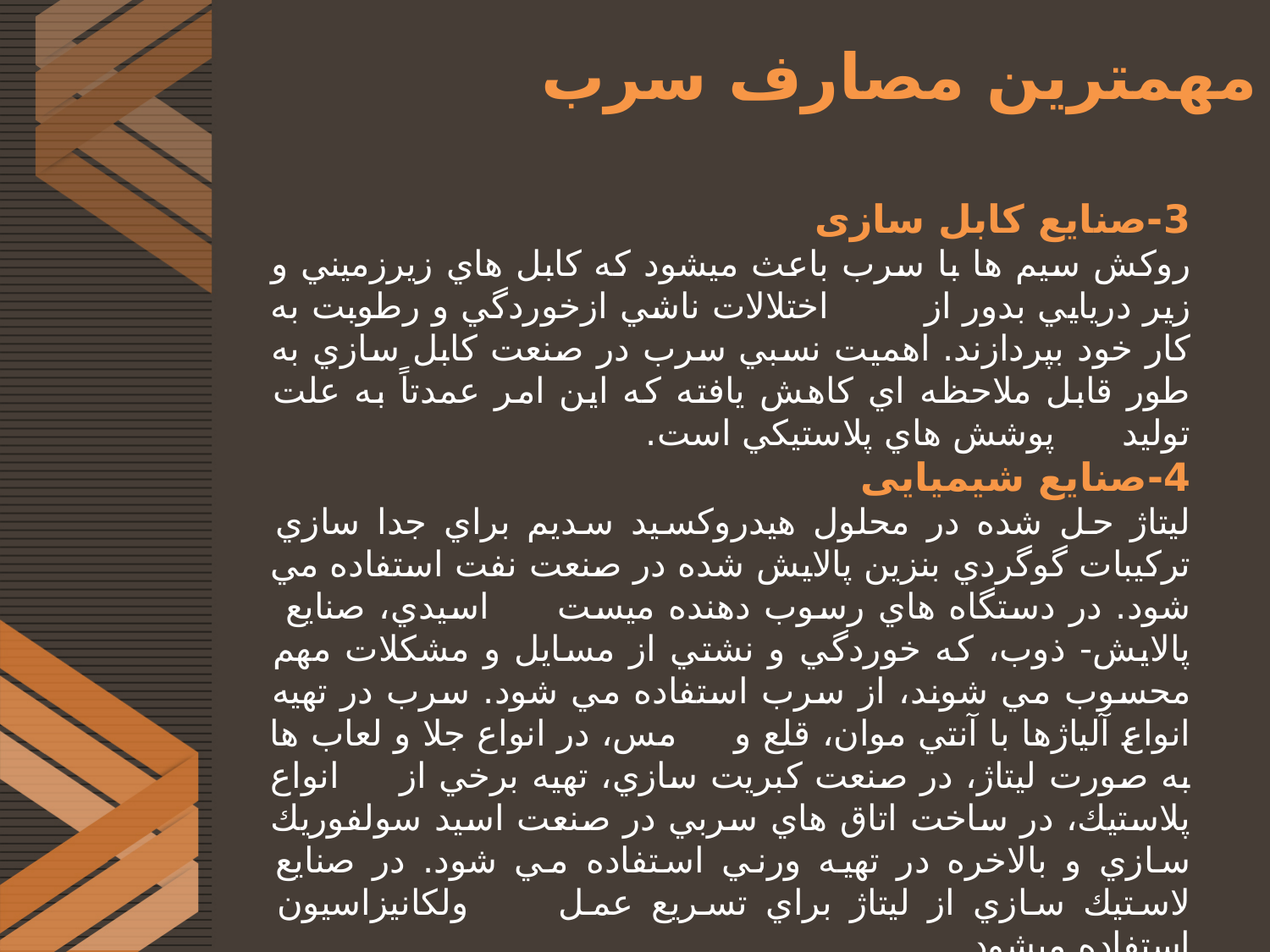

# مهمترین مصارف سرب
3-صنایع کابل سازی
روكش سيم ها با سرب باعث ميشود كه كابل هاي زيرزميني و زير دريايي بدور از        اختلالات ناشي ازخوردگي و رطوبت به كار خود بپردازند. اهميت نسبي سرب در صنعت كابل سازي به طور قابل ملاحظه اي كاهش يافته كه اين امر عمدتاً به علت توليد      پوشش هاي پلاستيکي است.
4-صنایع شیمیایی
ليتاژ حل شده در محلول هيدروكسيد سديم براي جدا سازي تركيبات گوگردي بنزين پالايش شده در صنعت نفت استفاده مي شود. در دستگاه هاي رسوب دهنده ميست     اسيدي، صنايع  پالايش- ذوب، كه خوردگي و نشتي از مسايل و مشکلات مهم محسوب مي شوند، از سرب استفاده مي شود. سرب در تهيه انواع آلياژها با آنتي موان، قلع و     مس، در انواع جلا و لعاب ها به صورت ليتاژ، در صنعت كبريت سازي، تهيه برخي از     انواع پلاستيك، در ساخت اتاق هاي سربي در صنعت اسيد سولفوريك سازي و بالاخره در تهيه ورني استفاده مي شود. در صنايع لاستيك سازي از ليتاژ براي تسريع عمل     ولکانيزاسيون استفاده میشود.